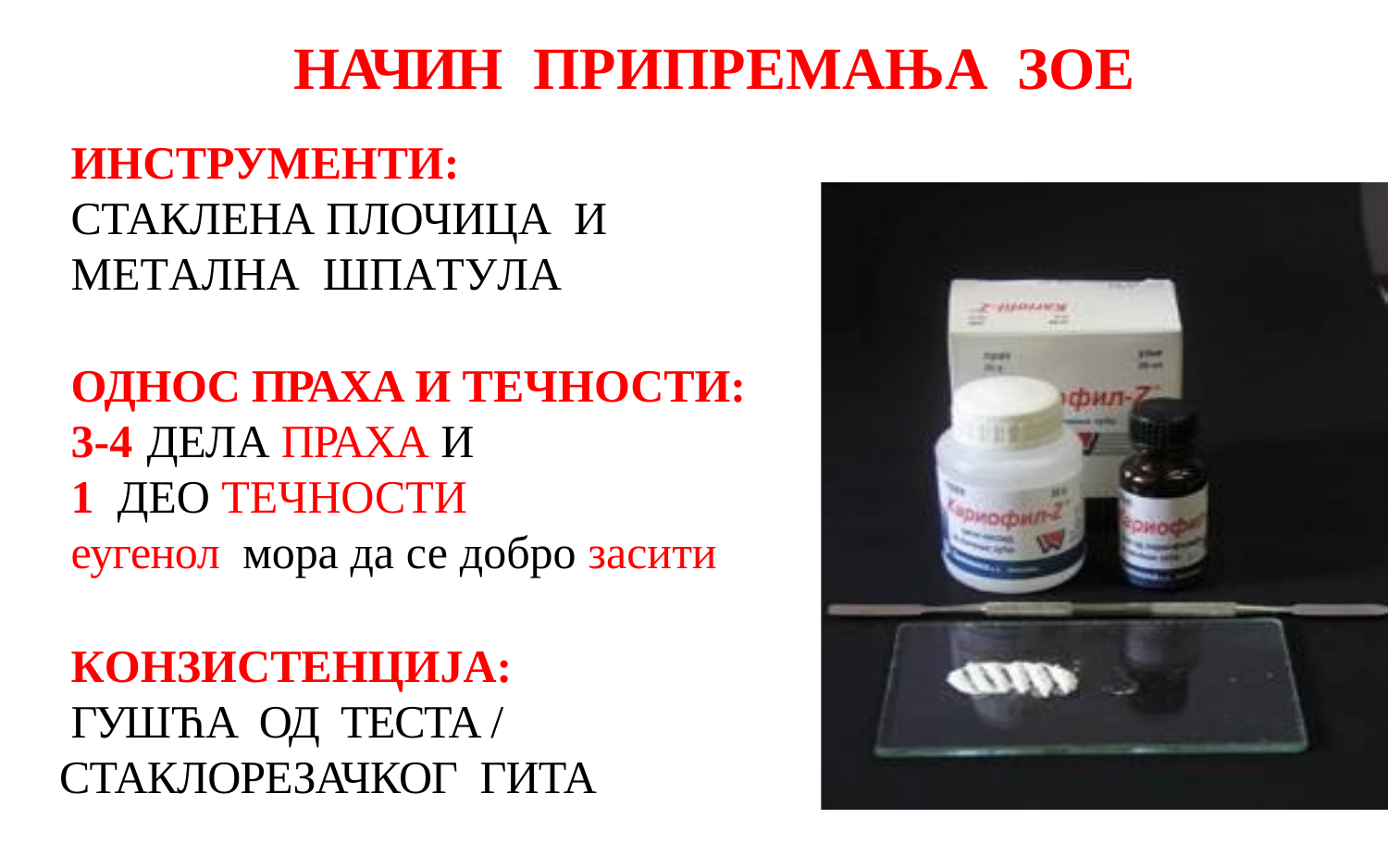

# НАЧИН  ПРИПРЕМАЊА  ЗОЕ

ИНСТРУМЕНТИ:
СТАКЛЕНА ПЛОЧИЦА  И
МЕТАЛНА  ШПАТУЛА

ОДНОС ПРАХА И ТЕЧНОСТИ:
3-4	ДЕЛА ПРАХА И
1  ДЕО ТЕЧНОСТИ
еугенол  мора да се добро засити

КОНЗИСТЕНЦИЈА:
ГУШЋА  ОД  ТЕСТА / СТАКЛОРЕЗАЧКОГ  ГИТА